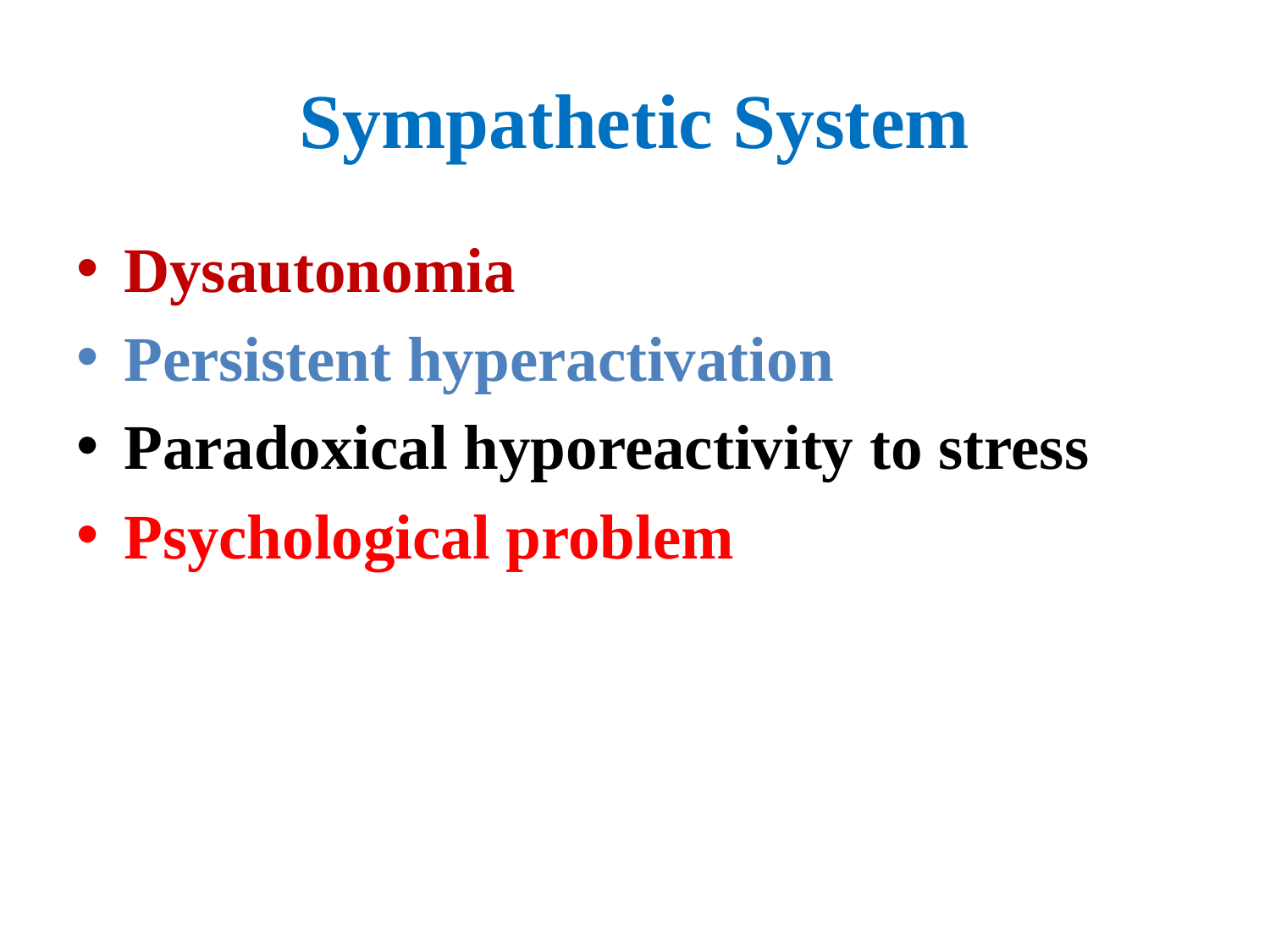

# Sympathetic System
Dysautonomia
Persistent hyperactivation
Paradoxical hyporeactivity to stress
Psychological problem